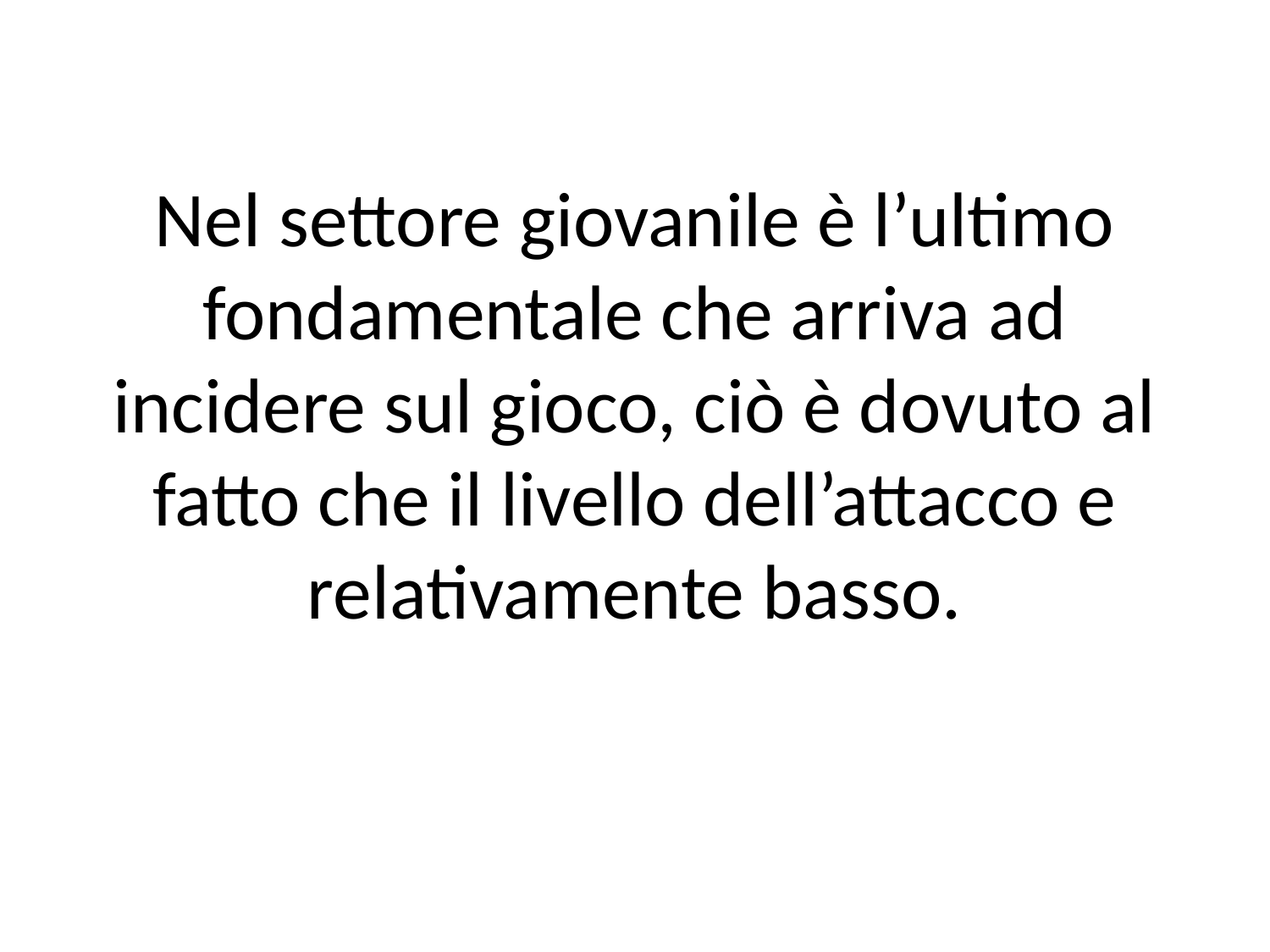

# Nel settore giovanile è l’ultimo fondamentale che arriva ad incidere sul gioco, ciò è dovuto al fatto che il livello dell’attacco e relativamente basso.